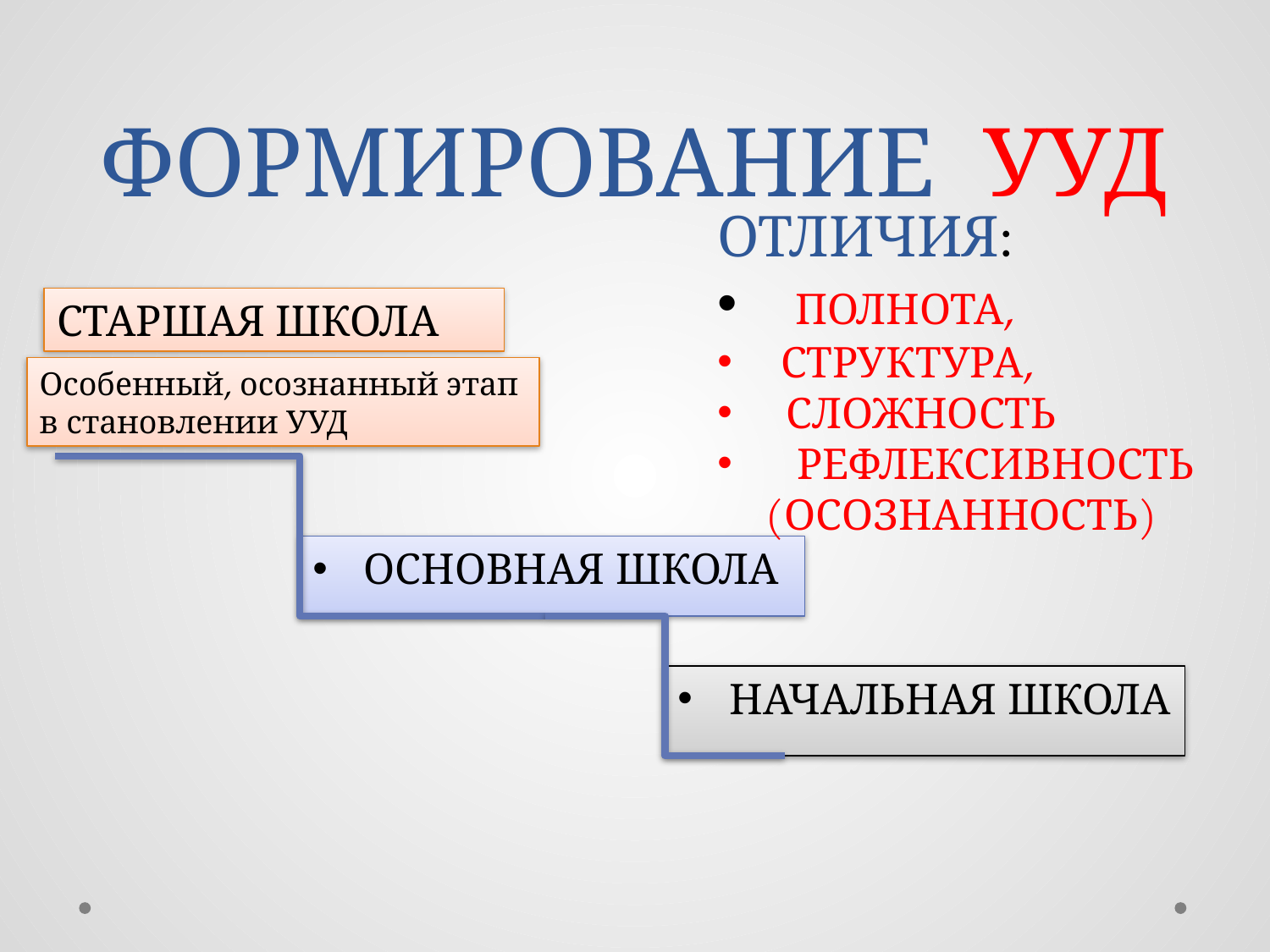

# ФОРМИРОВАНИЕ  УУД
ОТЛИЧИЯ:
 ПОЛНОТА,
СТРУКТУРА,
  СЛОЖНОСТЬ
   РЕФЛЕКСИВНОСТЬ (ОСОЗНАННОСТЬ)

СТАРШАЯ ШКОЛА
Особенный, осознанный этап
в становлении УУД
ОСНОВНАЯ ШКОЛА
НАЧАЛЬНАЯ ШКОЛА